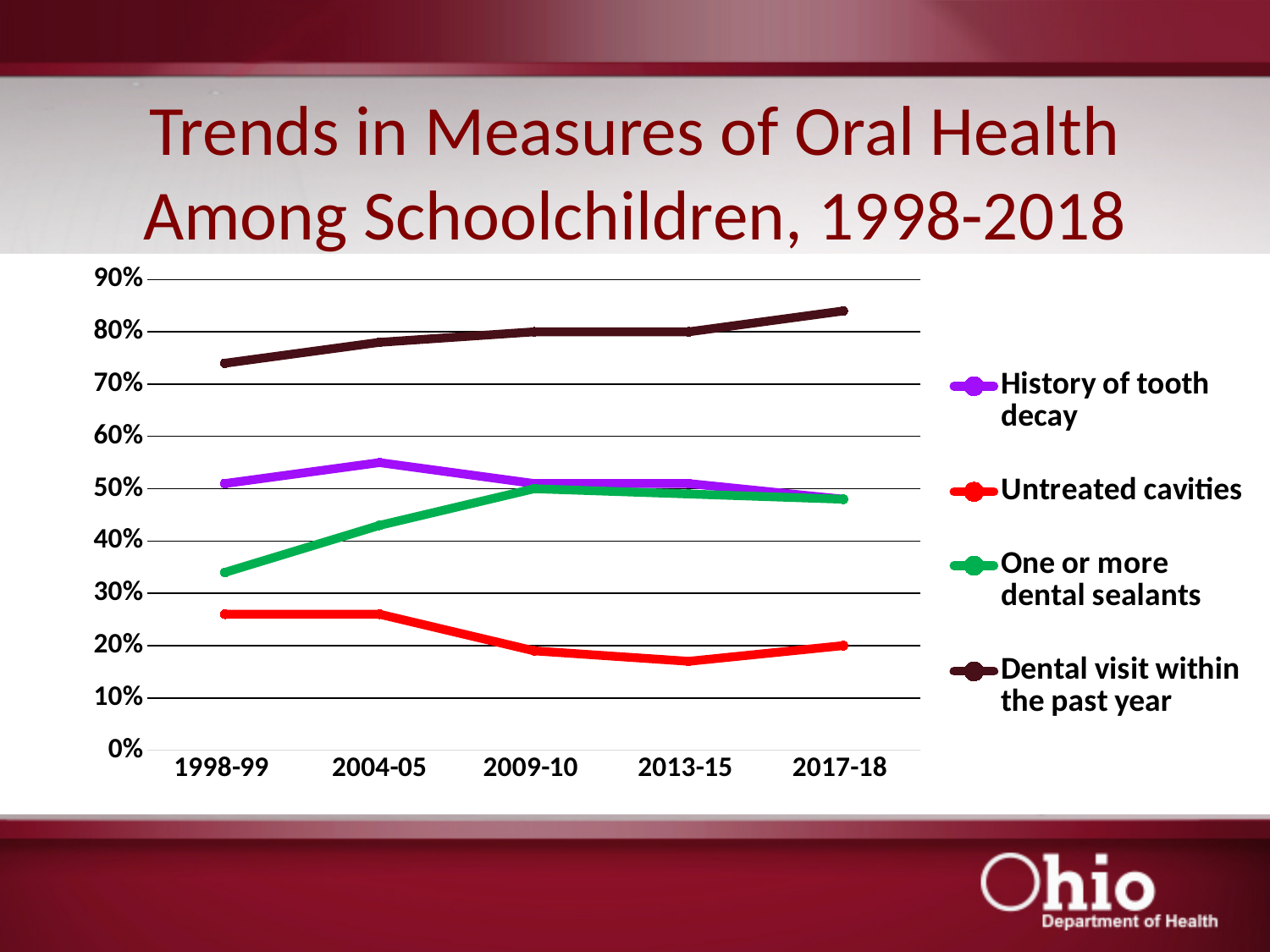

# Trends in Measures of Oral Health Among Schoolchildren, 1998-2018

### Chart

| Category | History of tooth decay | Untreated cavities | One or more dental sealants | Dental visit within the past year |
|---|---|---|---|---|
| 1998-99  | 0.51 | 0.26 | 0.34 | 0.74 |
| 2004-05 | 0.55 | 0.26 | 0.43 | 0.78 |
| 2009-10  | 0.51 | 0.19 | 0.5 | 0.8 |
| 2013-15  | 0.51 | 0.17 | 0.49 | 0.8 |
| 2017-18  | 0.48 | 0.2 | 0.48 | 0.84 |